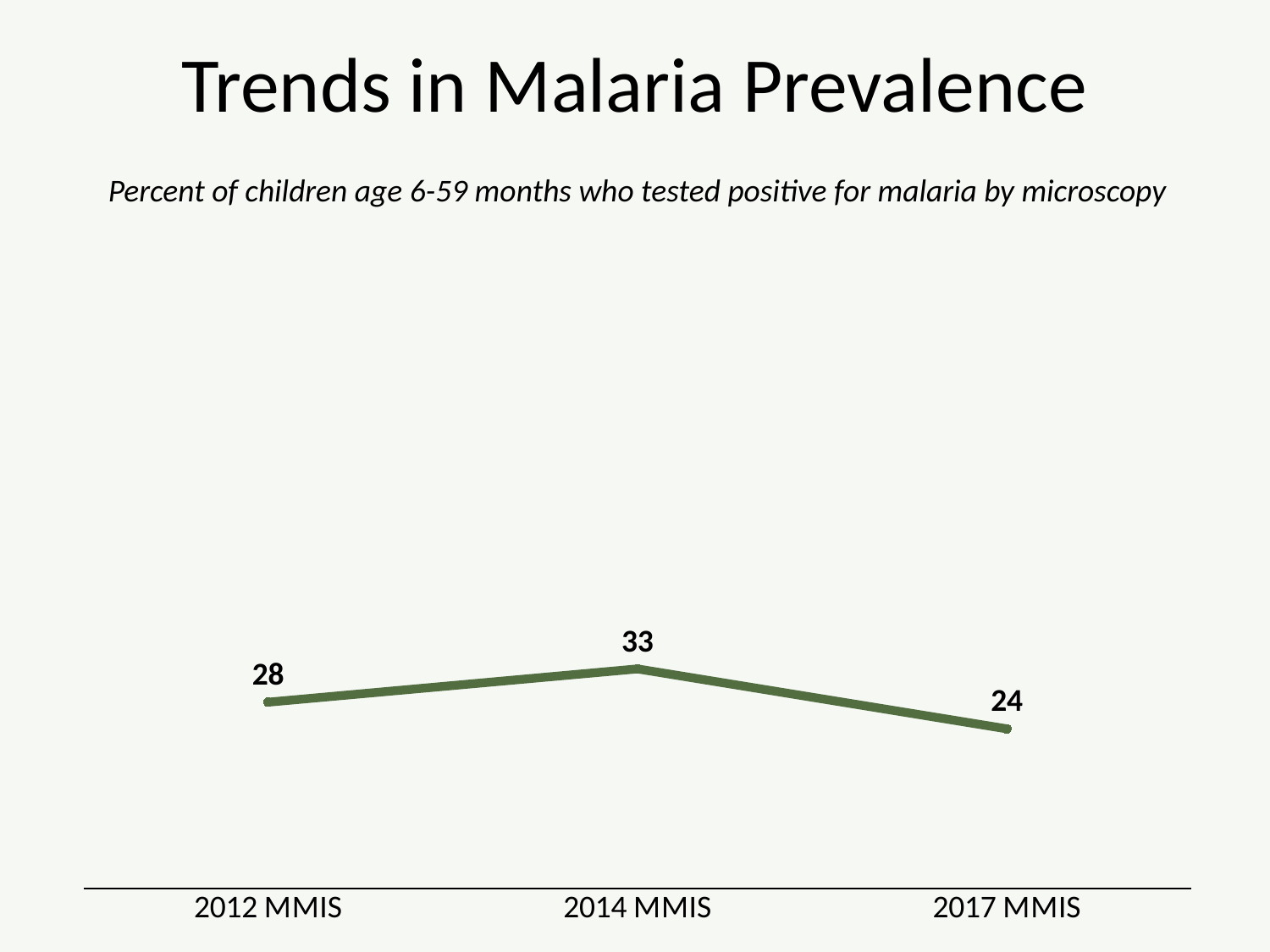

# Trends in Malaria Prevalence
Percent of children age 6-59 months who tested positive for malaria by microscopy

### Chart

| Category | Series 1 |
|---|---|
| 2012 MMIS | 28.0 |
| 2014 MMIS | 33.0 |
| 2017 MMIS | 24.0 |